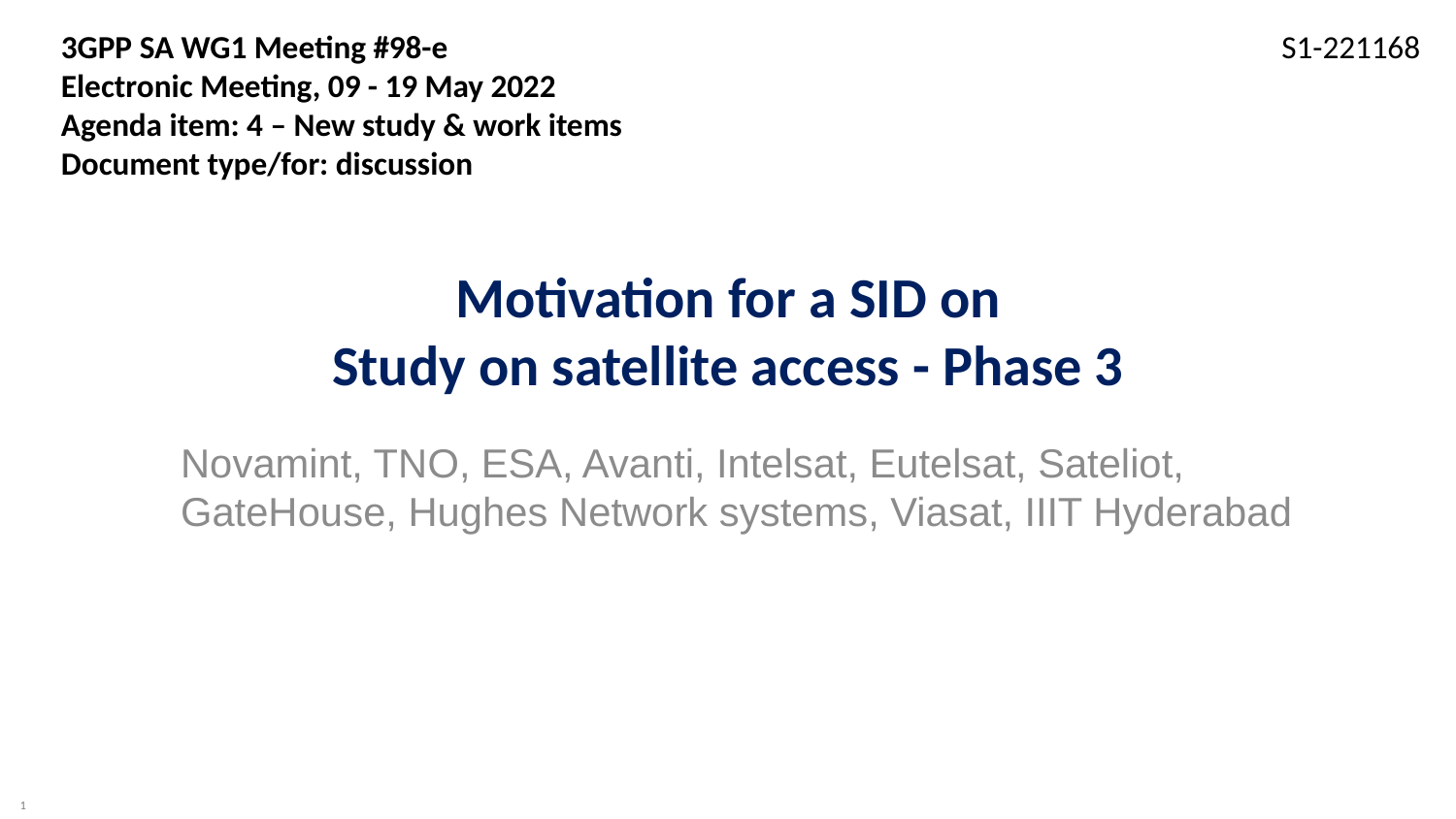

3GPP SA WG1 Meeting #98-e
Electronic Meeting, 09 - 19 May 2022
Agenda item: 4 – New study & work items
Document type/for: discussion
 S1-221168
# Motivation for a SID on Study on satellite access - Phase 3
Novamint, TNO, ESA, Avanti, Intelsat, Eutelsat, Sateliot, GateHouse, Hughes Network systems, Viasat, IIIT Hyderabad